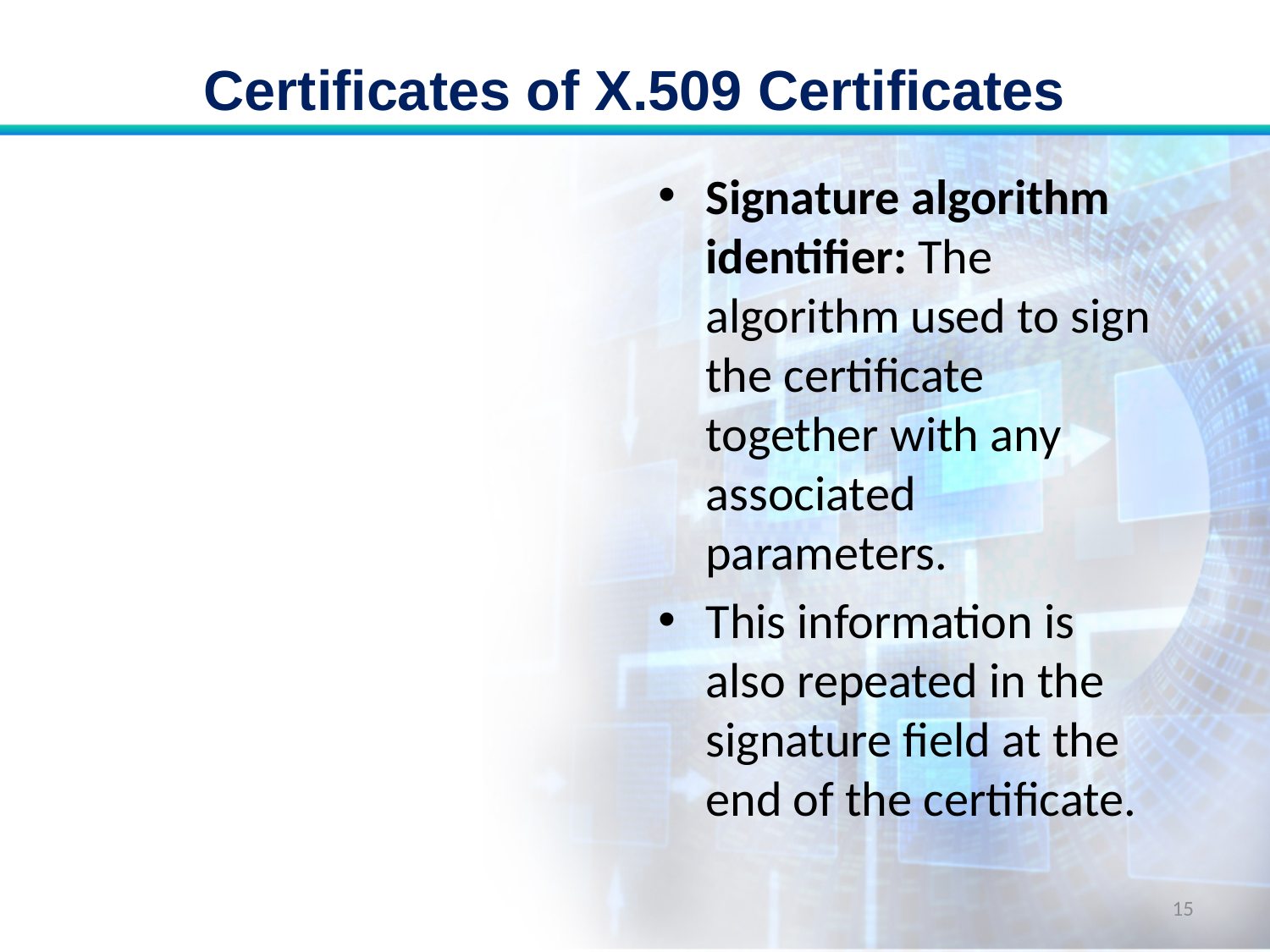

# Certificates of X.509 Certificates
Signature algorithm identifier: The algorithm used to sign the certificate together with any associated parameters.
This information is also repeated in the signature field at the end of the certificate.
15